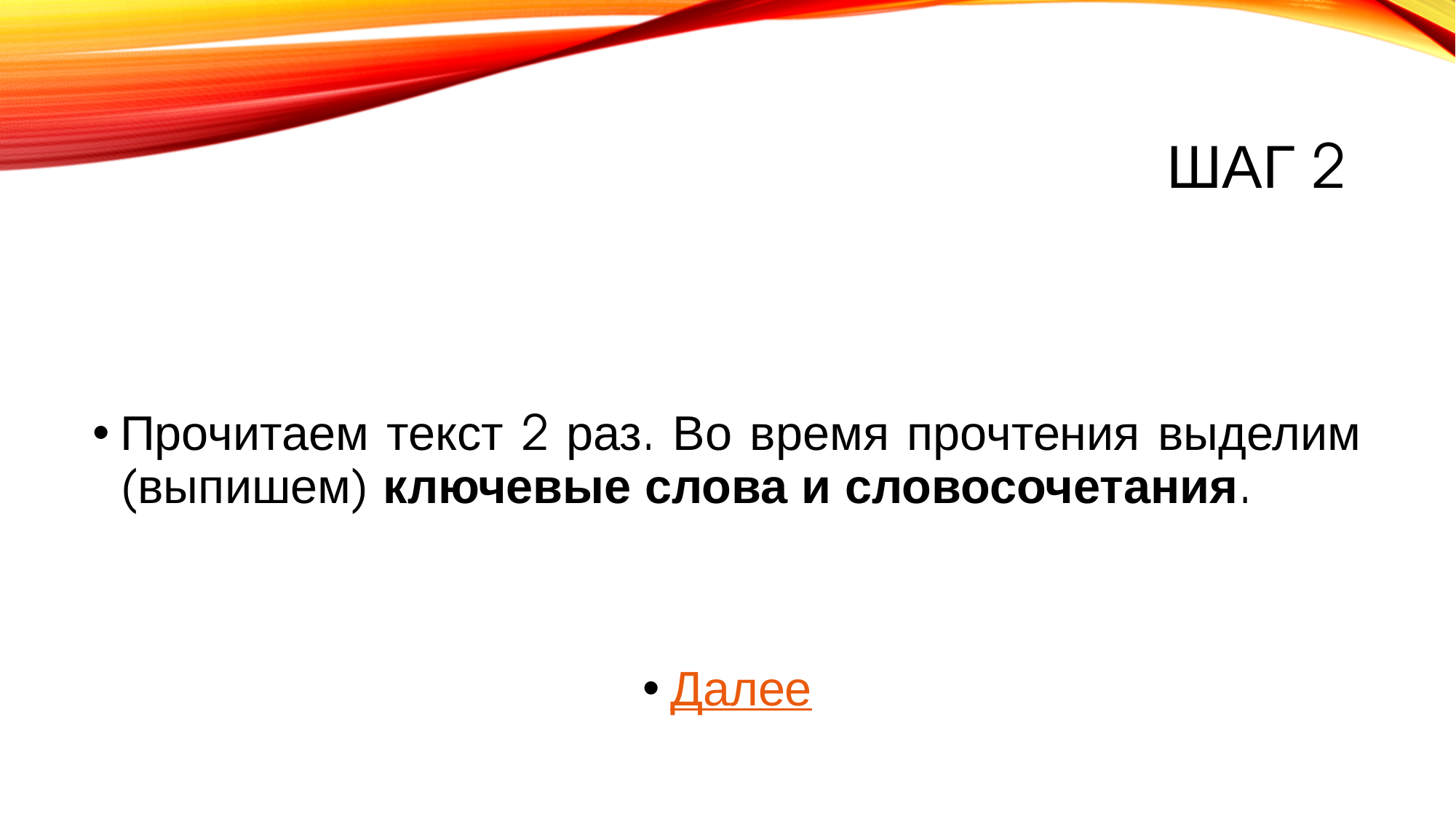

# Шаг 2

Прочитаем текст 2 раз. Во время прочтения выделим (выпишем) ключевые слова и словосочетания.

Далее